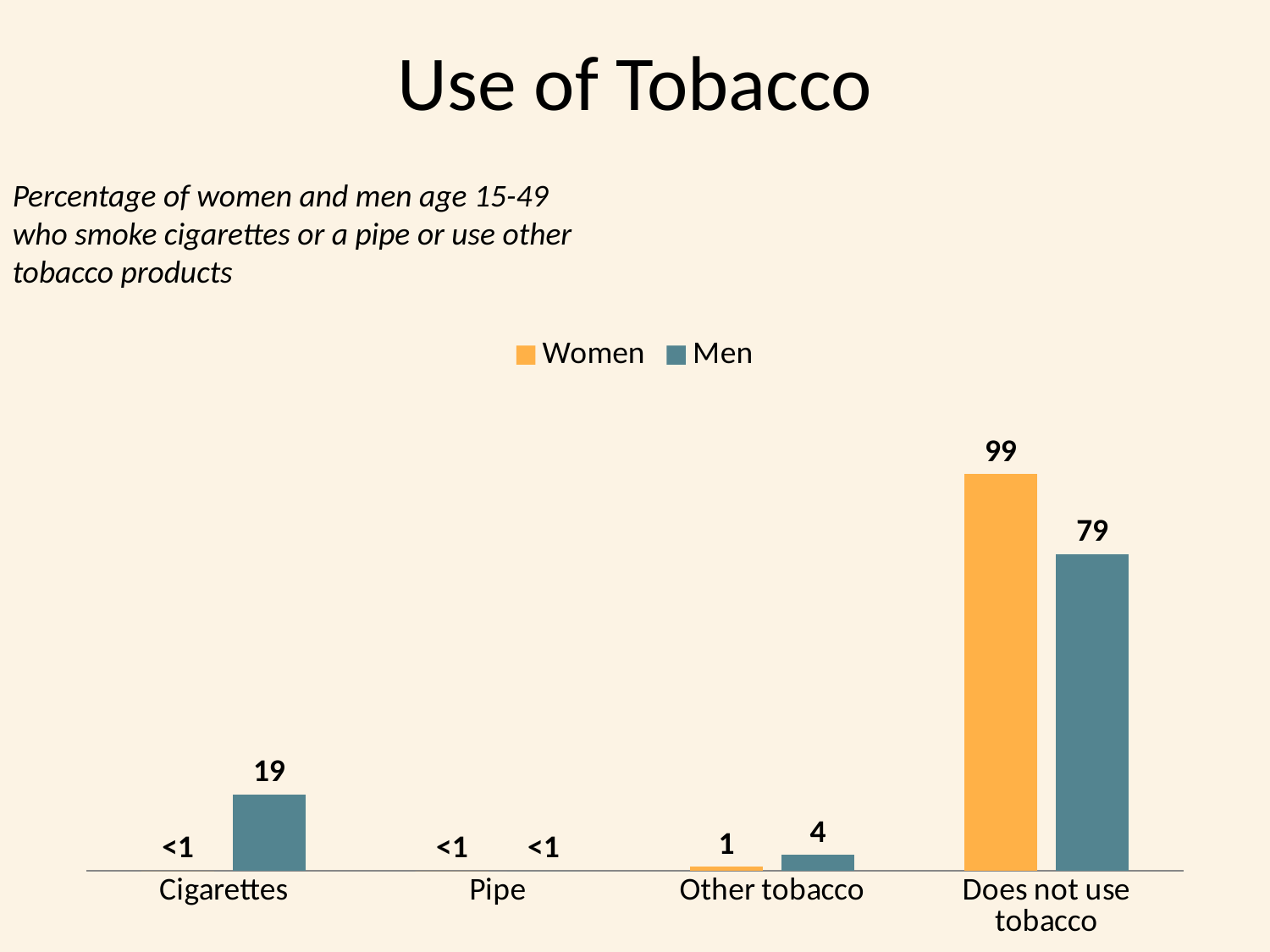

# Use of Tobacco
Percentage of women and men age 15-49 who smoke cigarettes or a pipe or use other tobacco products

### Chart

| Category | Women | Men |
|---|---|---|
| Cigarettes | 0.0 | 19.0 |
| Pipe | 0.0 | 0.0 |
| Other tobacco | 1.0 | 4.0 |
| Does not use tobacco | 99.0 | 79.0 |